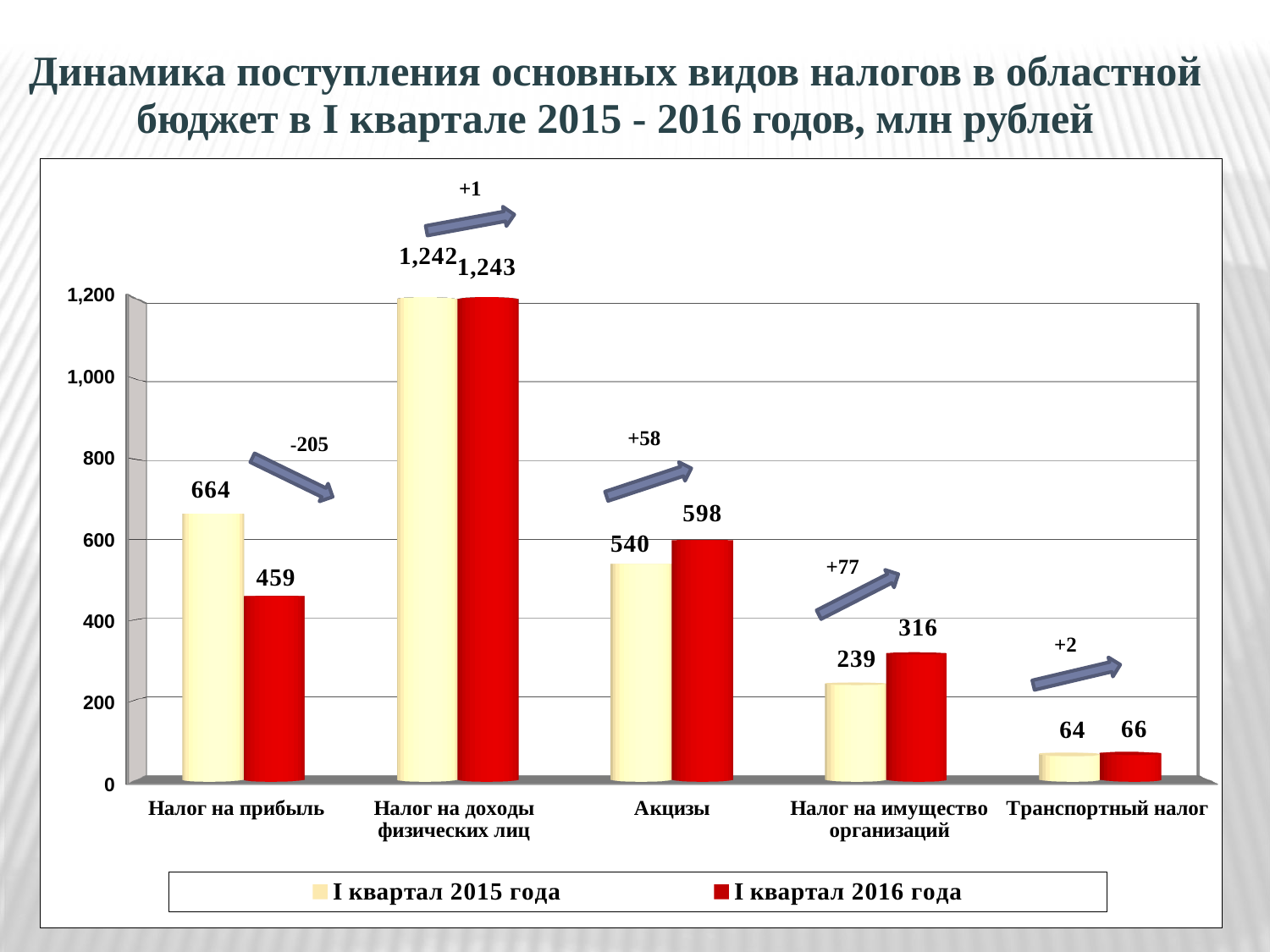

| Динамика поступления основных видов налогов в областной бюджет в I квартале 2015 - 2016 годов, млн рублей |
| --- |

[unsupported chart]

+1

+58

+77

+2